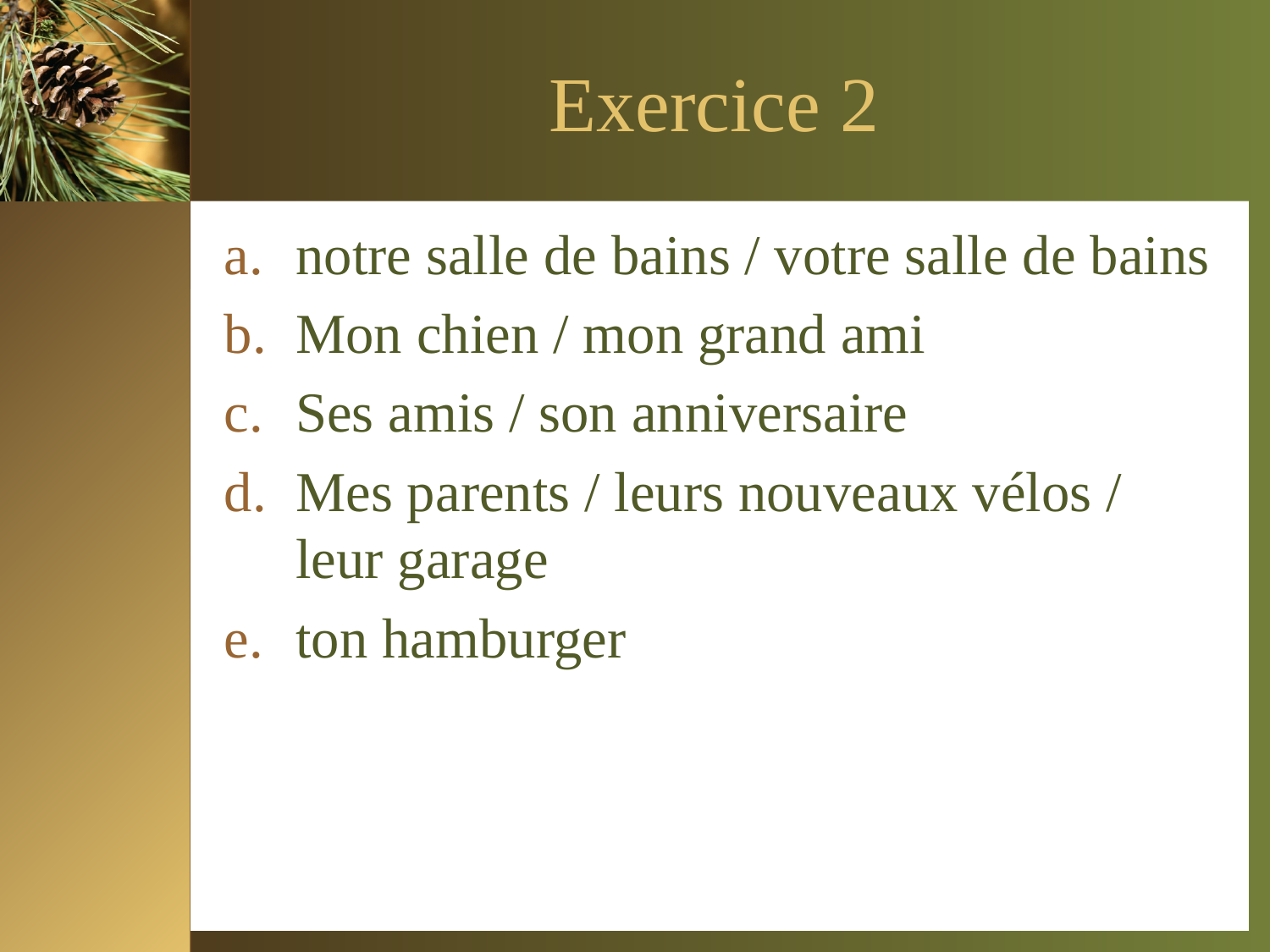

# Exercice 2
notre salle de bains / votre salle de bains
Mon chien / mon grand ami
Ses amis / son anniversaire
Mes parents / leurs nouveaux vélos /      leur garage
ton hamburger